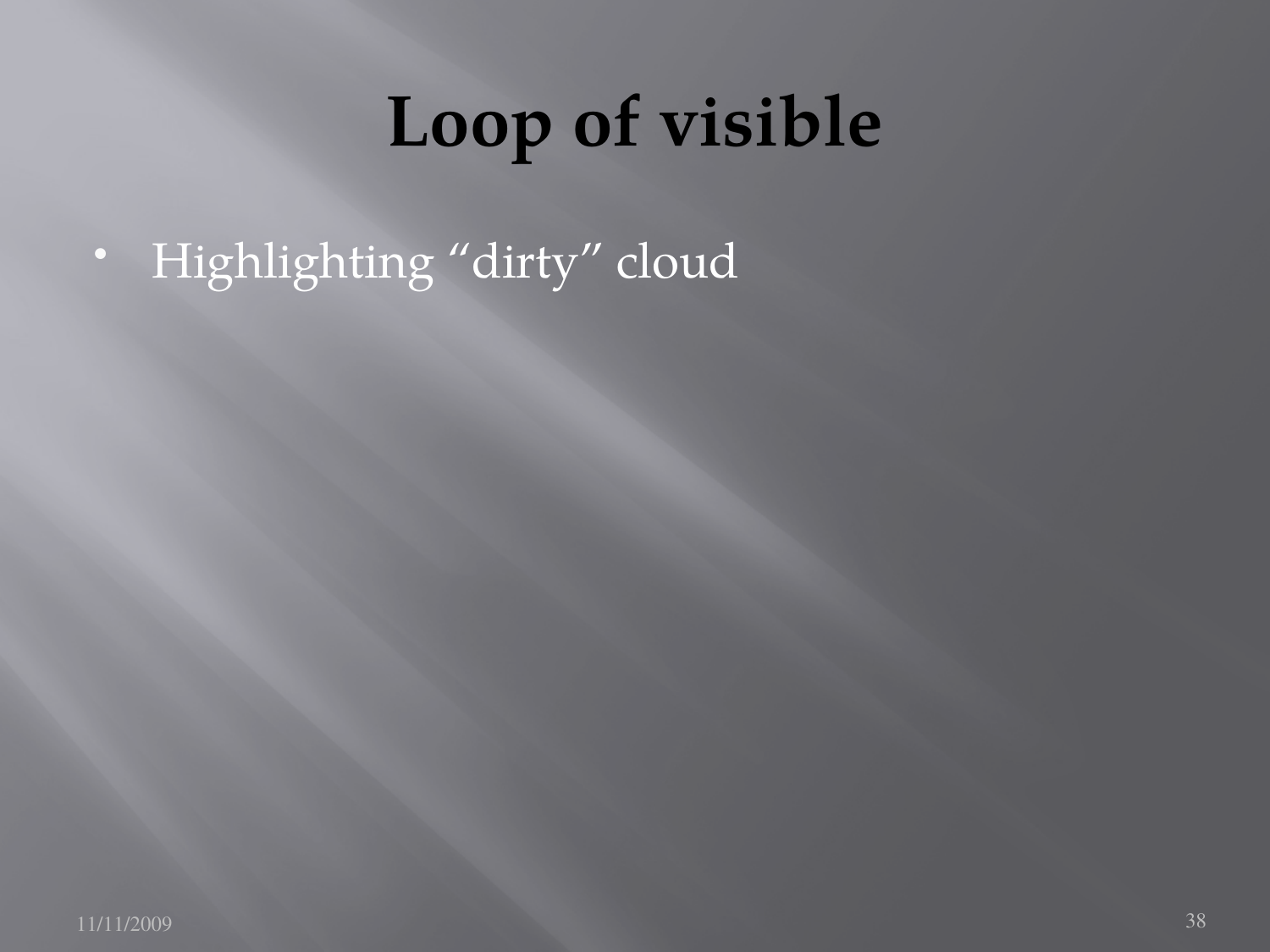

# Loop of visible
Highlighting “dirty” cloud
11/11/2009
38